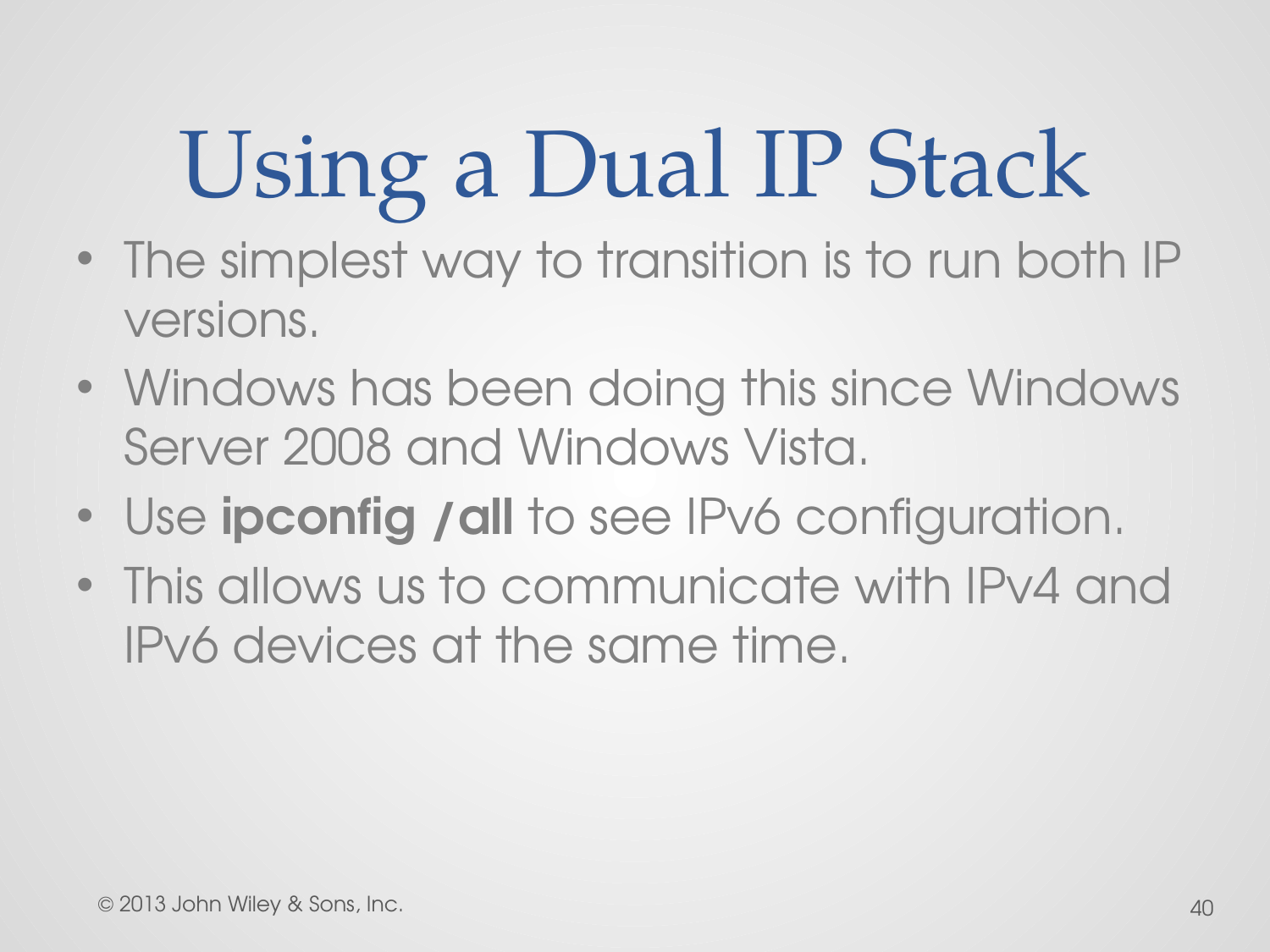

# Using a Dual IP Stack
The simplest way to transition is to run both IP versions.
Windows has been doing this since Windows Server 2008 and Windows Vista.
Use ipconfig /all to see IPv6 configuration.
This allows us to communicate with IPv4 and IPv6 devices at the same time.
© 2013 John Wiley & Sons, Inc.
40